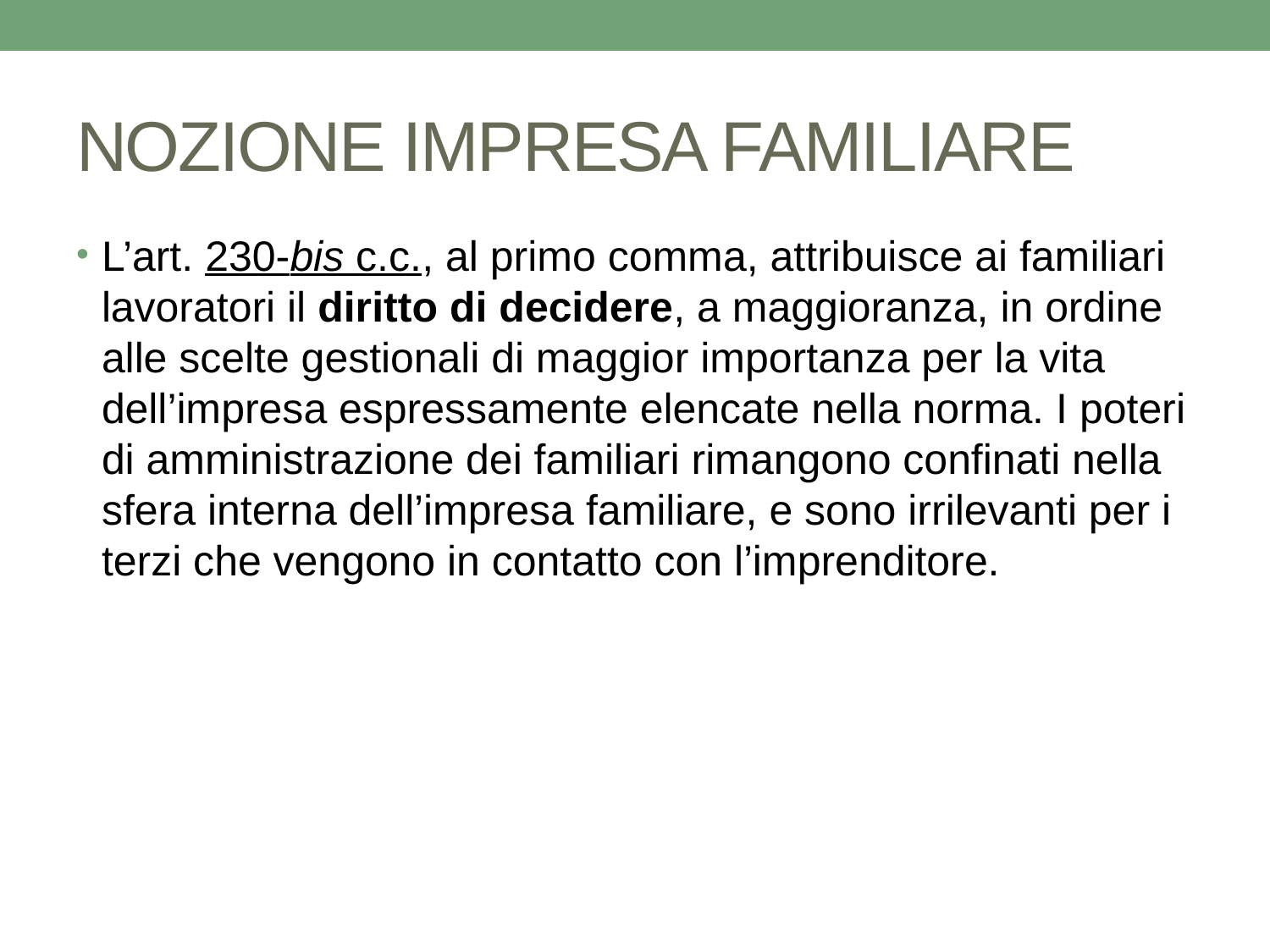

# NOZIONE IMPRESA FAMILIARE
L’art. 230-bis c.c., al primo comma, attribuisce ai familiari lavoratori il diritto di decidere, a maggioranza, in ordine alle scelte gestionali di maggior importanza per la vita dell’impresa espressamente elencate nella norma. I poteri di amministrazione dei familiari rimangono confinati nella sfera interna dell’impresa familiare, e sono irrilevanti per i terzi che vengono in contatto con l’imprenditore.